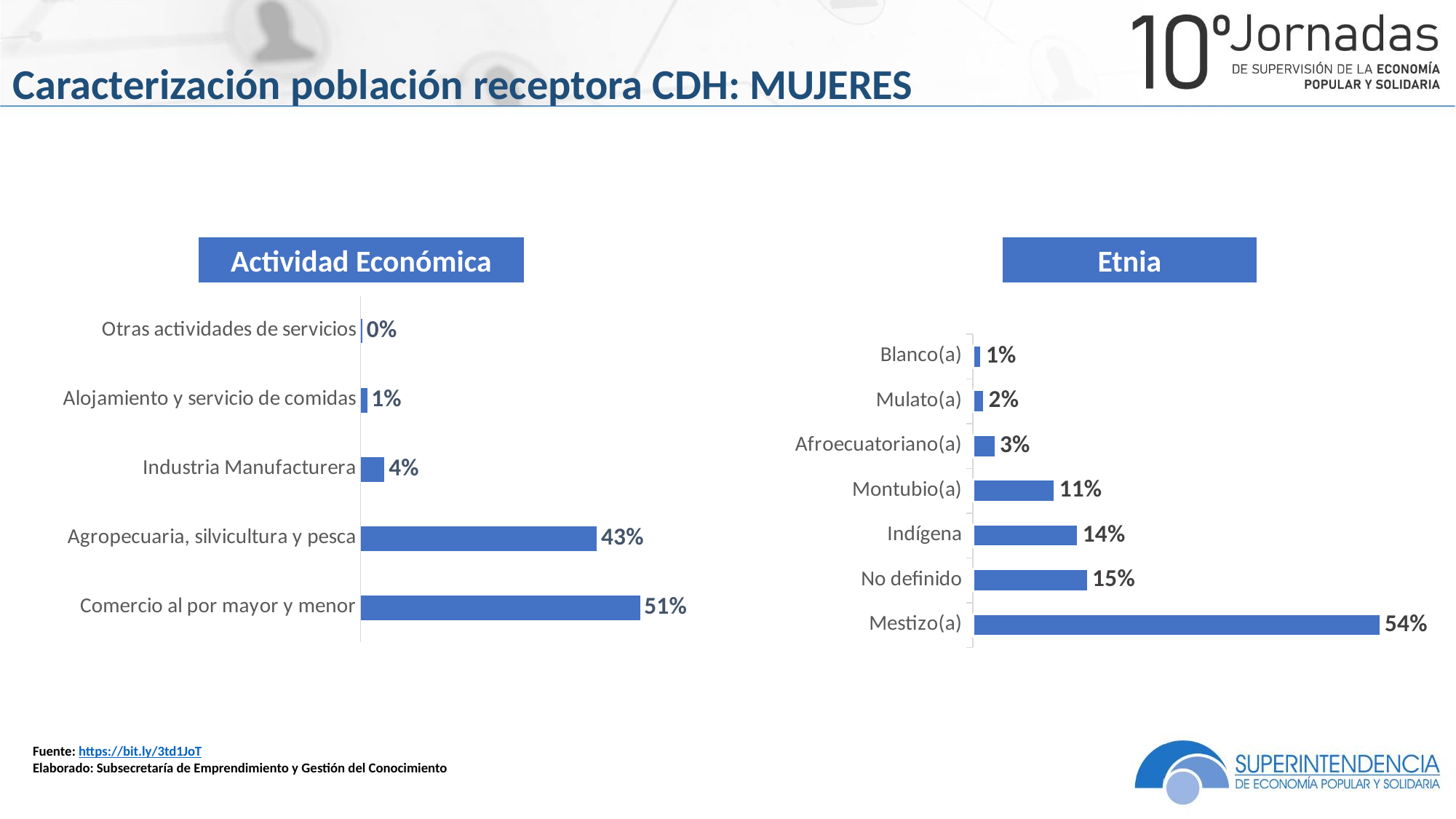

Caracterización población receptora CDH: MUJERES
Actividad Económica
Etnia

### Chart

| Category |  |
|---|---|
| Comercio al por mayor y menor | 0.5102671283087068 |
| Agropecuaria, silvicultura y pesca | 0.4312713295975427 |
| Industria Manufacturera | 0.04348375261621421 |
| Alojamiento y servicio de comidas | 0.011746846082200772 |
| Otras actividades de servicios | 0.0032309433953354953 |

### Chart

| Category |  |
|---|---|
| Mestizo(a) | 0.5416392699508099 |
| No definido | 0.15291794206494705 |
| Indígena | 0.1399853149668111 |
| Montubio(a) | 0.1090623417433873 |
| Afroecuatoriano(a) | 0.02993137934250243 |
| Mulato(a) | 0.015049798080793653 |
| Blanco(a) | 0.011413953850748594 |
Fuente: https://bit.ly/3td1JoT
Elaborado: Subsecretaría de Emprendimiento y Gestión del Conocimiento